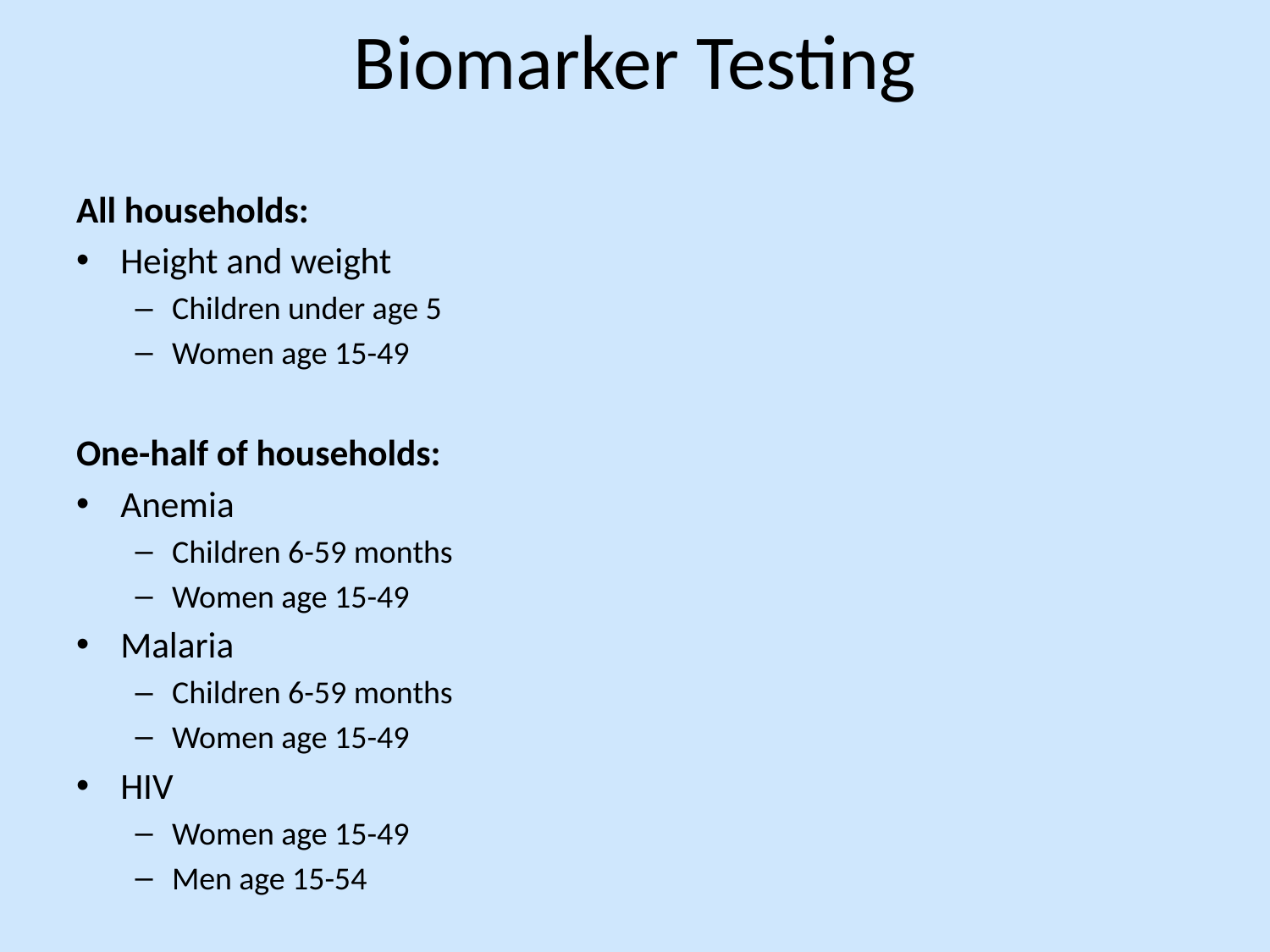

# Biomarker Testing
All households:
Height and weight
Children under age 5
Women age 15-49

One-half of households:
Anemia
Children 6-59 months
Women age 15-49
Malaria
Children 6-59 months
Women age 15-49
HIV
Women age 15-49
Men age 15-54